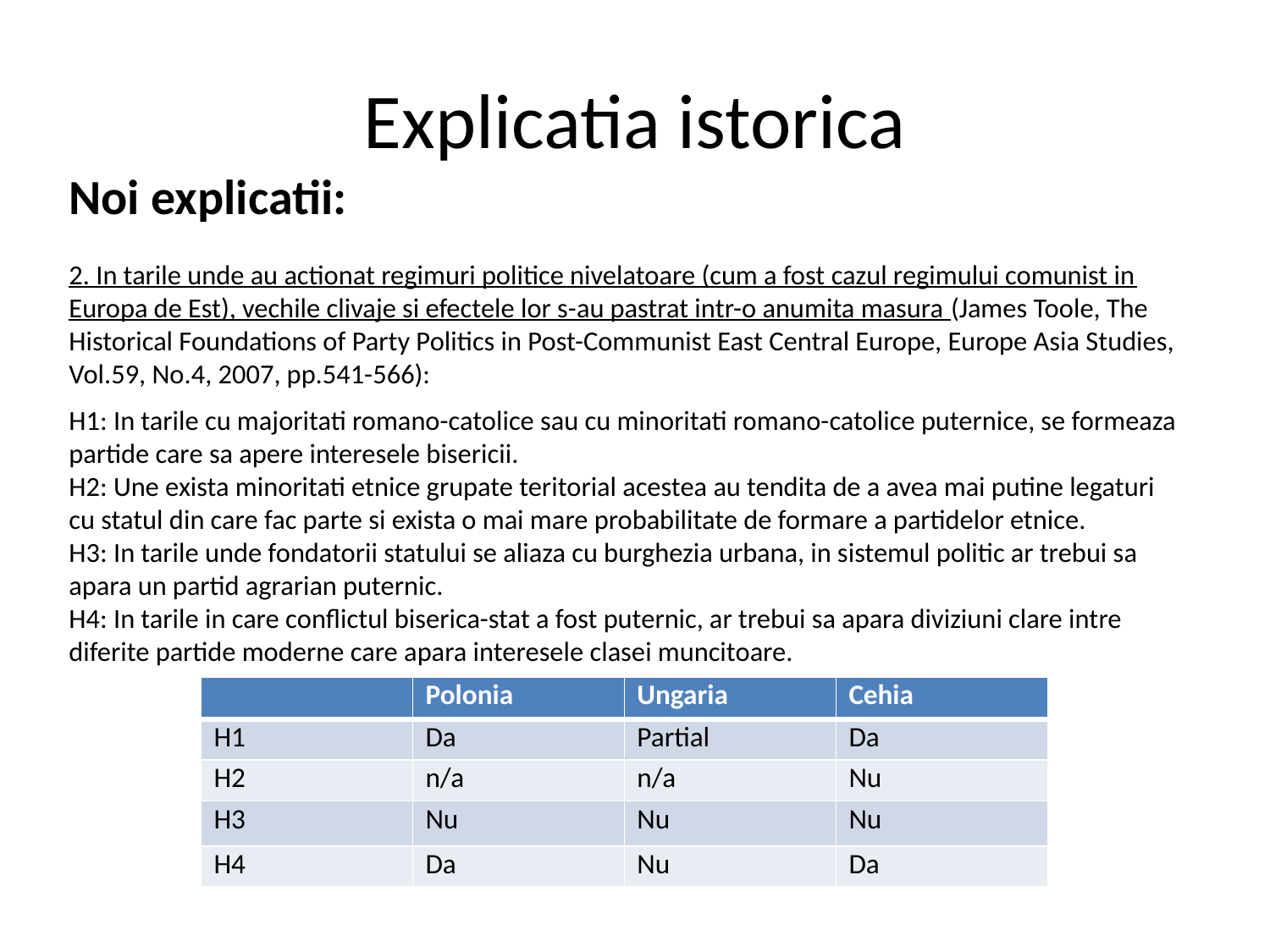

# Explicatia istorica
Noi explicatii:

2. In tarile unde au actionat regimuri politice nivelatoare (cum a fost cazul regimului comunist in Europa de Est), vechile clivaje si efectele lor s-au pastrat intr-o anumita masura (James Toole, The Historical Foundations of Party Politics in Post-Communist East Central Europe, Europe Asia Studies, Vol.59, No.4, 2007, pp.541-566):

H1: In tarile cu majoritati romano-catolice sau cu minoritati romano-catolice puternice, se formeaza partide care sa apere interesele bisericii.
H2: Une exista minoritati etnice grupate teritorial acestea au tendita de a avea mai putine legaturi cu statul din care fac parte si exista o mai mare probabilitate de formare a partidelor etnice.
H3: In tarile unde fondatorii statului se aliaza cu burghezia urbana, in sistemul politic ar trebui sa apara un partid agrarian puternic.
H4: In tarile in care conflictul biserica-stat a fost puternic, ar trebui sa apara diviziuni clare intre diferite partide moderne care apara interesele clasei muncitoare.

|  | Polonia | Ungaria | Cehia |
| --- | --- | --- | --- |
| H1 | Da | Partial | Da |
| H2 | n/a | n/a | Nu |
| H3 | Nu | Nu | Nu |
| H4 | Da | Nu | Da |